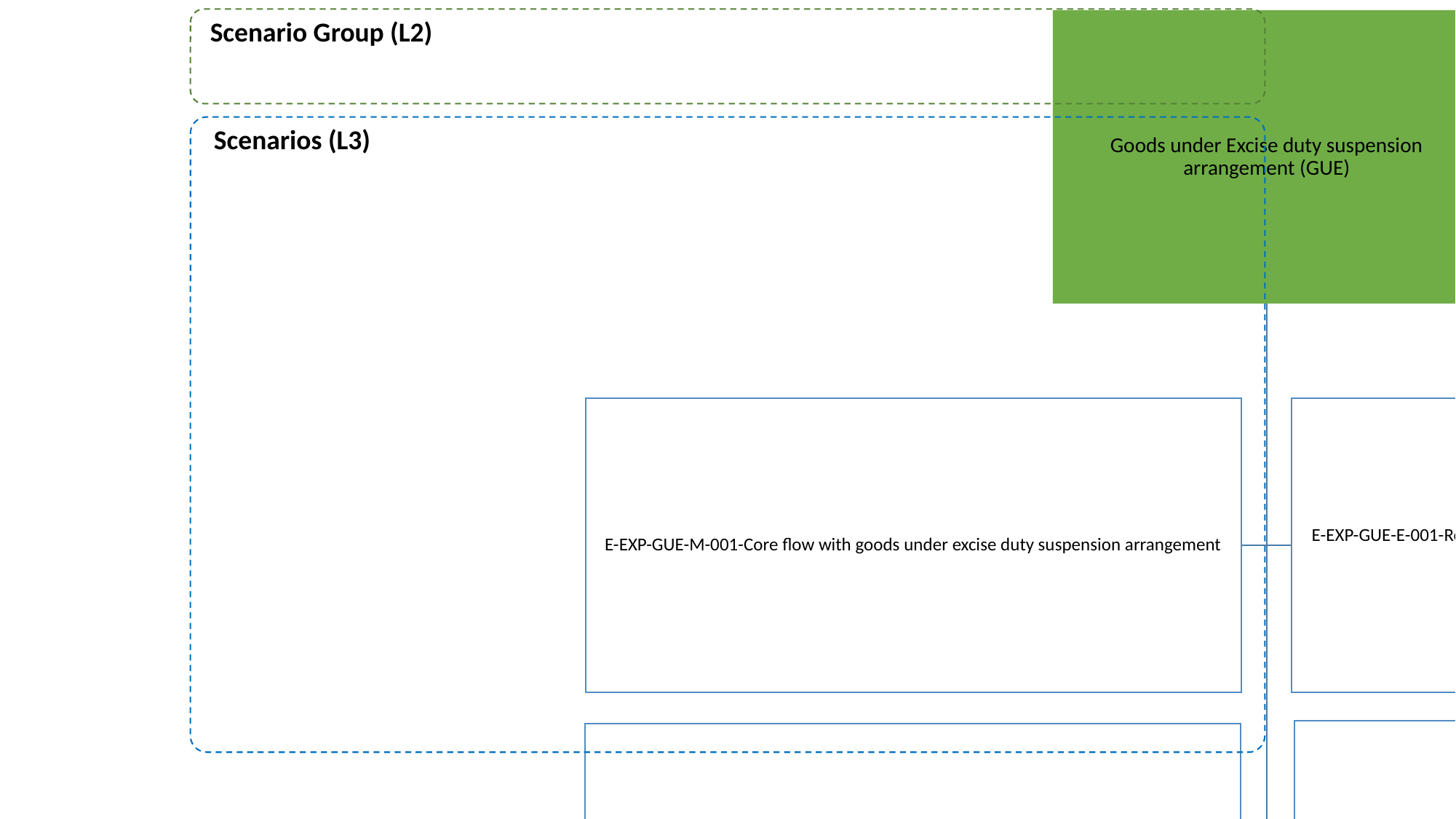

Scenario Group (L2)
Goods under Excise duty suspension arrangement (GUE)
E-EXP-GUE-M-001-Core flow with goods under excise duty suspension arrangement
E-EXP-GUE-E-001-Rejection of declaration with goods under excise duty suspension arrangement due to e-AD request rejection
E-EXP-GUE-E-002-Rejection of declaration with goods under excise duty suspension arrangement due to negative cross-check
E-EXP-GUE-A-001-Control at Export with release for Export when goods are under excise duty suspension arrangement
E-EXP-GUE-A-002-Control at Export with release for Export refused when goods are under excise duty suspension arrangement
E-EXP-GUE-A-003-Control at Exit with release for Exit refused when goods are under excise duty suspension arrangement
E-EXP-GUE-A-004-Declaration submission prior to presentation when goods are under excise duty suspension arrangement
E-EXP-GUE-A-005 Correction of the pre-lodged declaration prior to presentation of goods when goods are under excise duty suspension arrangement
E-EXP-GUE-A-006 Cancellation of the pre-lodged declaration prior to presentation of goods when goods are under excise duty suspension arrangement
E-EXP-GUE-E-003-Declaration submission prior to presentation with timer expiry when goods are under excise duty suspension arrangement
E-EXP-GUE-A-007 Declaration amendment accepted when goods are under excise duty suspension arrangement
E-EXP-GUE-A-008-Certification of Exit in the enquiry procedure with goods under excise duty suspension arrangement

Scenarios (L3)